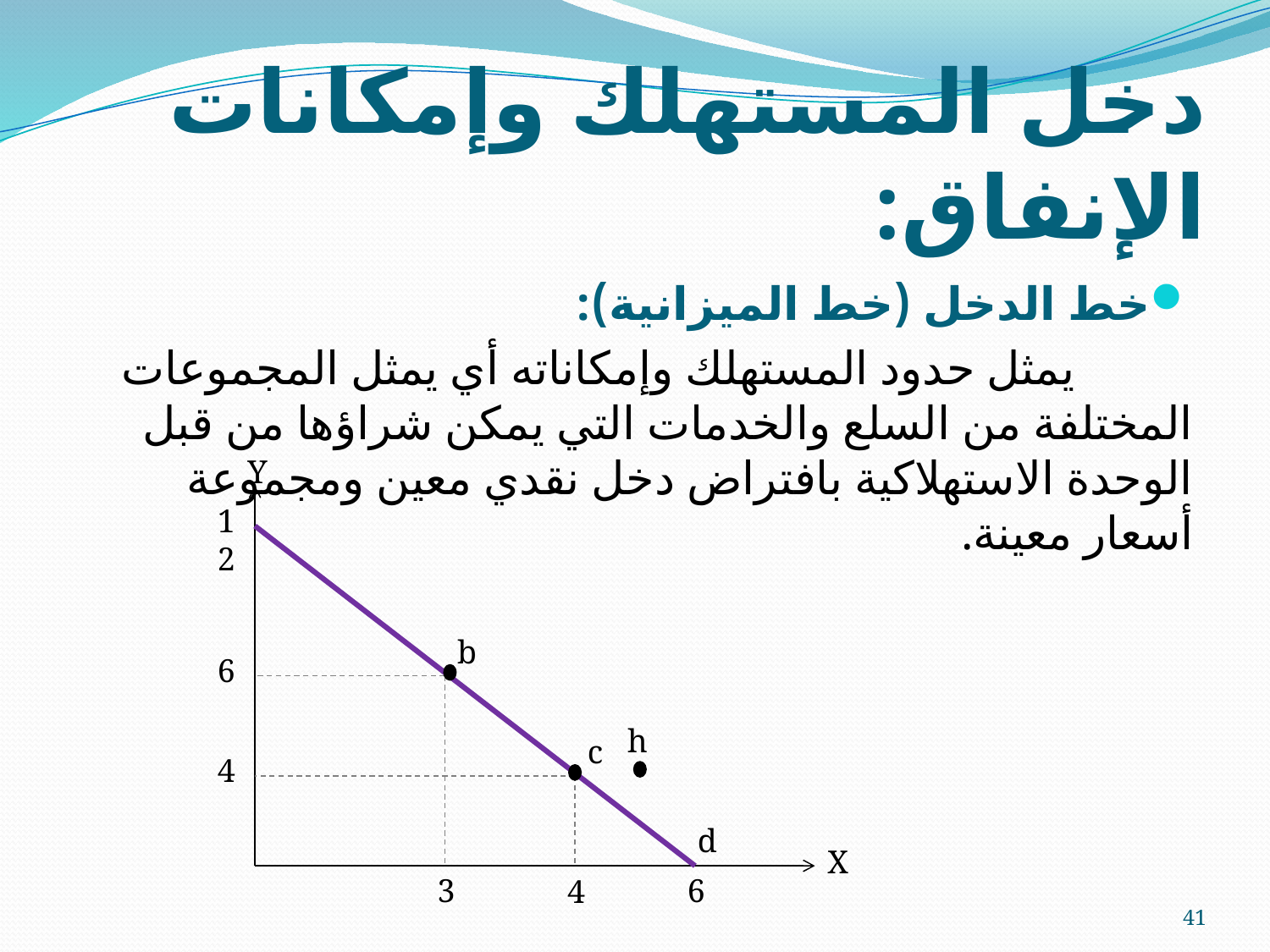

# دخل المستهلك وإمكانات الإنفاق:
خط الدخل (خط الميزانية):
          يمثل حدود المستهلك وإمكاناته أي يمثل المجموعات المختلفة من السلع والخدمات التي يمكن شراؤها من قبل الوحدة الاستهلاكية بافتراض دخل نقدي معين ومجموعة أسعار معينة.

Y
12
b
6

h
c
4

d
X
3
6
4
41